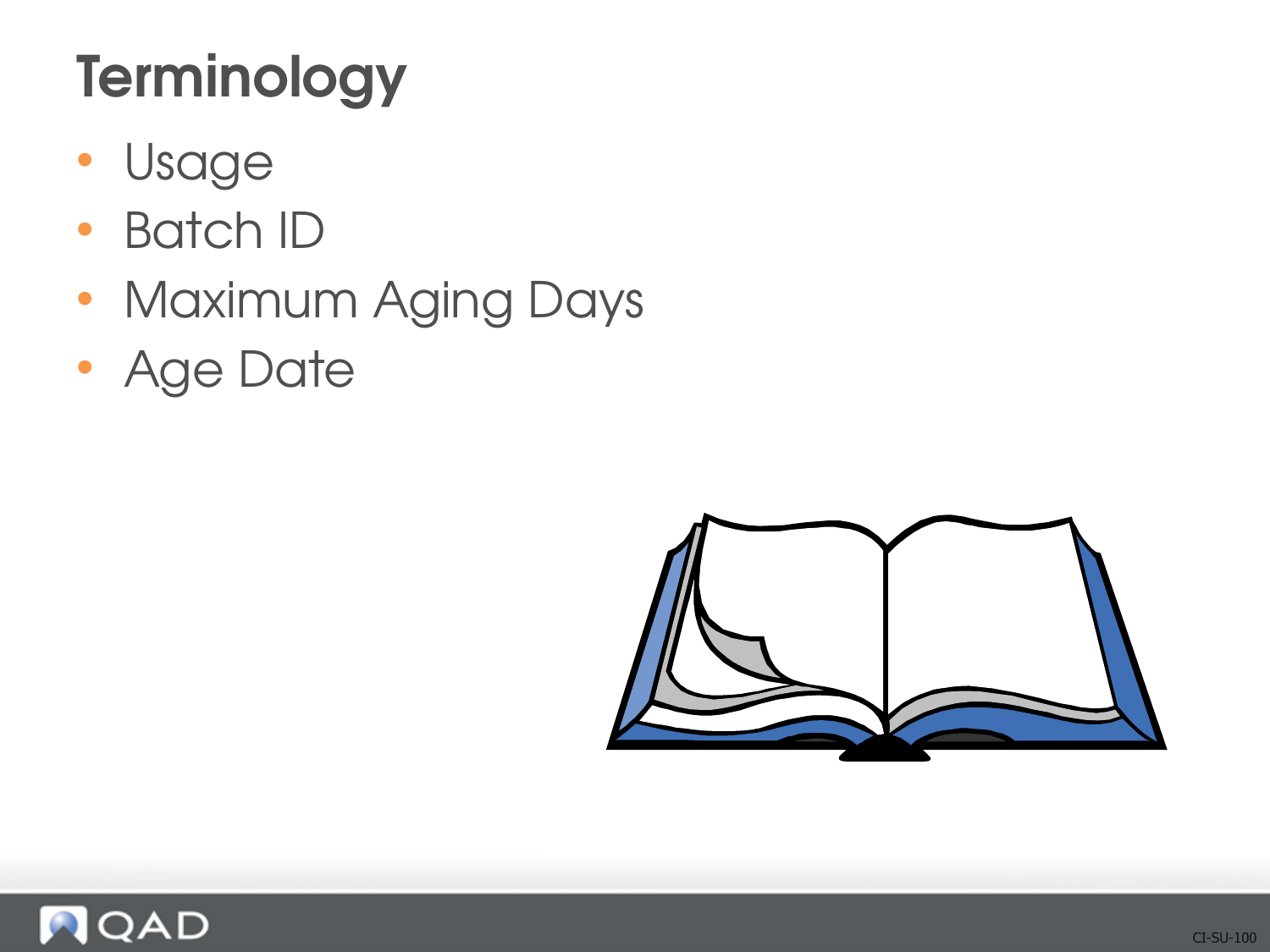

# Terminology
Usage
Batch ID
Maximum Aging Days
Age Date

CI-SU-100